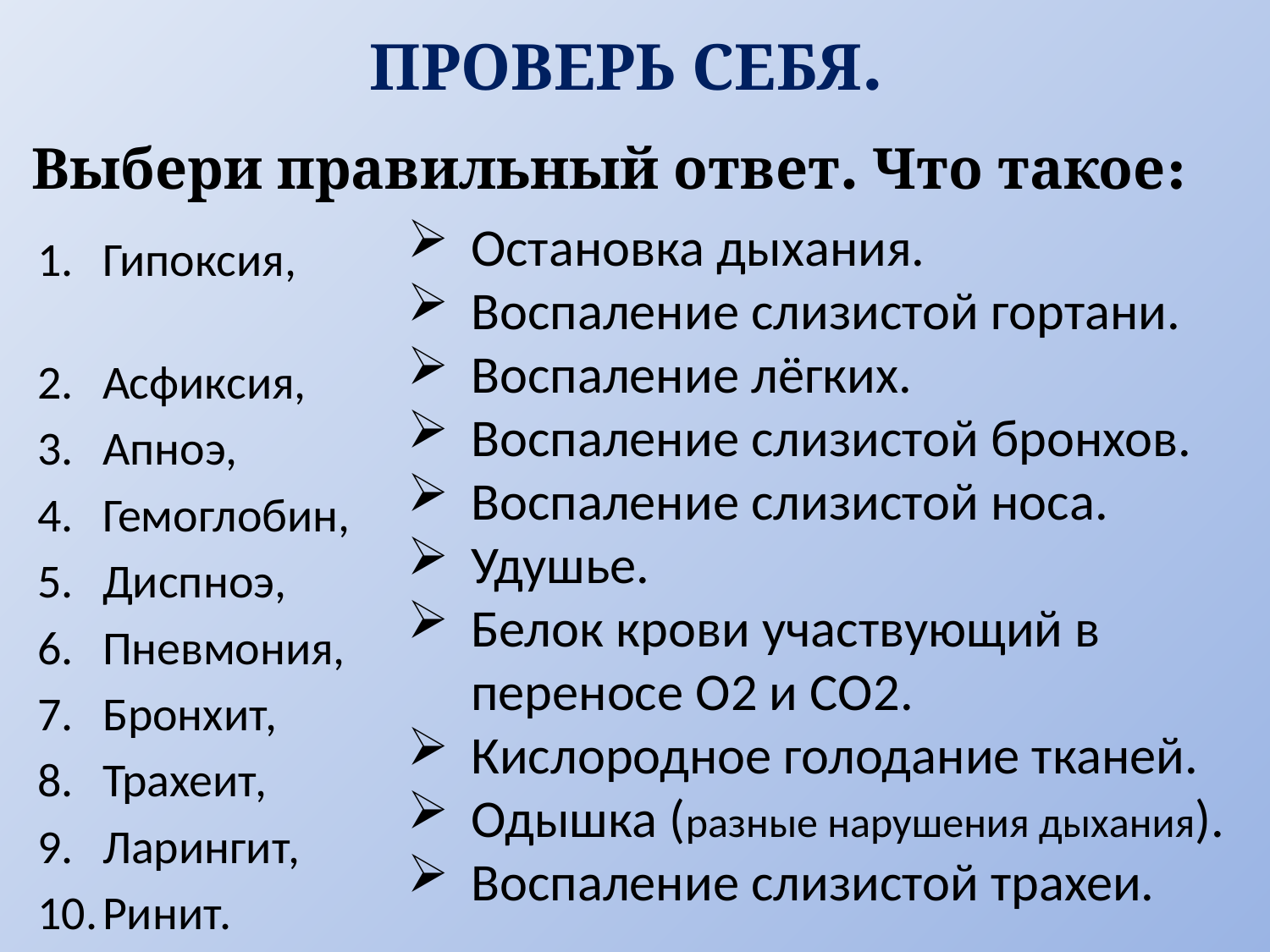

# ПРОВЕРЬ СЕБЯ.
Выбери правильный ответ. Что такое:
Остановка дыхания.
Воспаление слизистой гортани.
Воспаление лёгких.
Воспаление слизистой бронхов.
Воспаление слизистой носа.
Удушье.
Белок крови участвующий в переносе О2 и СО2.
Кислородное голодание тканей.
Одышка (разные нарушения дыхания).
Воспаление слизистой трахеи.

Гипоксия,
Асфиксия,
Апноэ,
Гемоглобин,
Диспноэ,
Пневмония,
Бронхит,
Трахеит,
Ларингит,
Ринит.